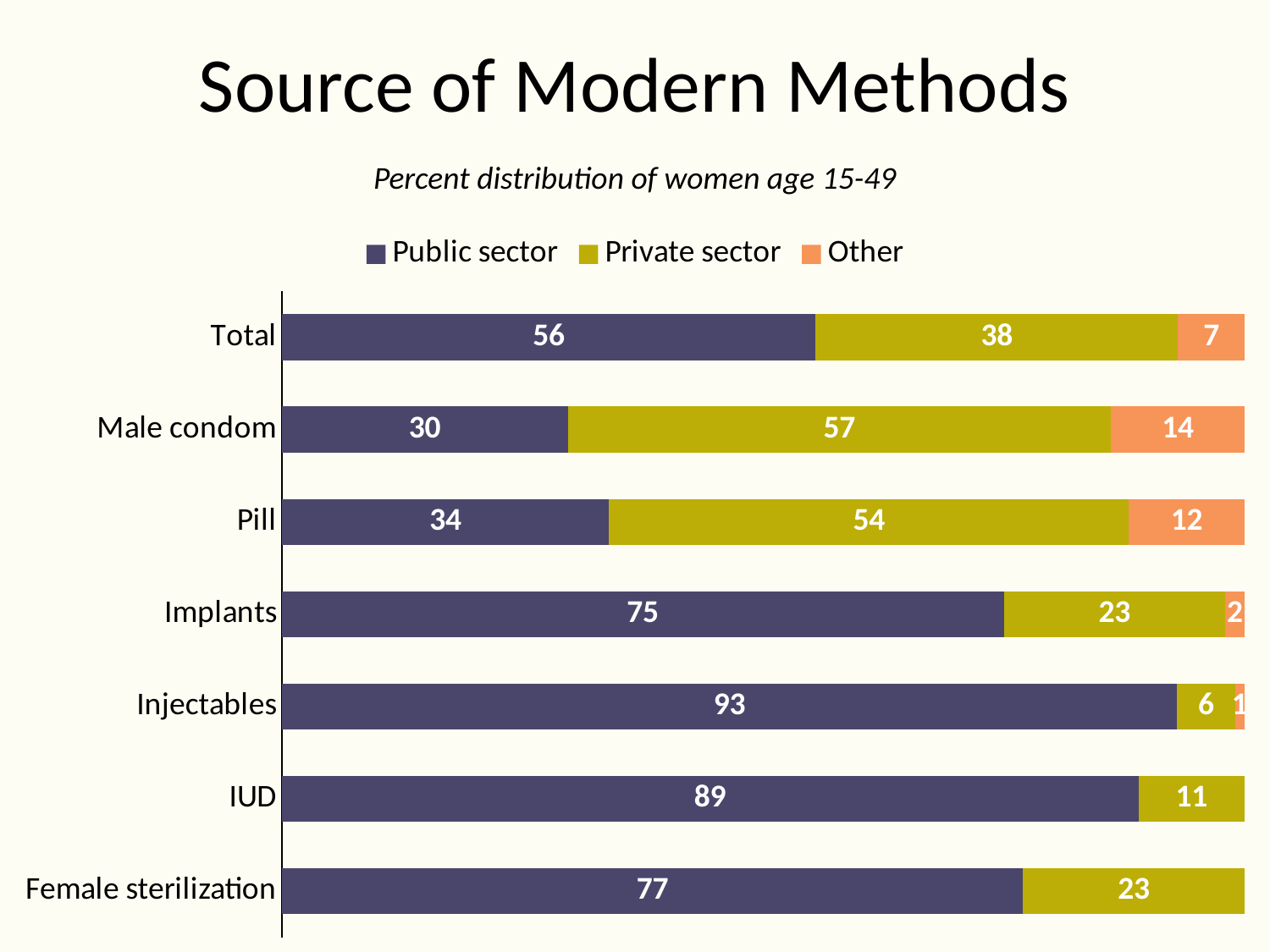

# Source of Modern Methods
Percent distribution of women age 15-49

### Chart

| Category | Public sector | Private sector | Other |
|---|---|---|---|
| Female sterilization | 77.0 | 23.0 | None |
| IUD | 89.0 | 11.0 | None |
| Injectables | 93.0 | 6.0 | 1.0 |
| Implants | 75.0 | 23.0 | 2.0 |
| Pill | 34.0 | 54.0 | 12.0 |
| Male condom | 30.0 | 57.0 | 14.0 |
| Total | 56.0 | 38.0 | 7.0 |